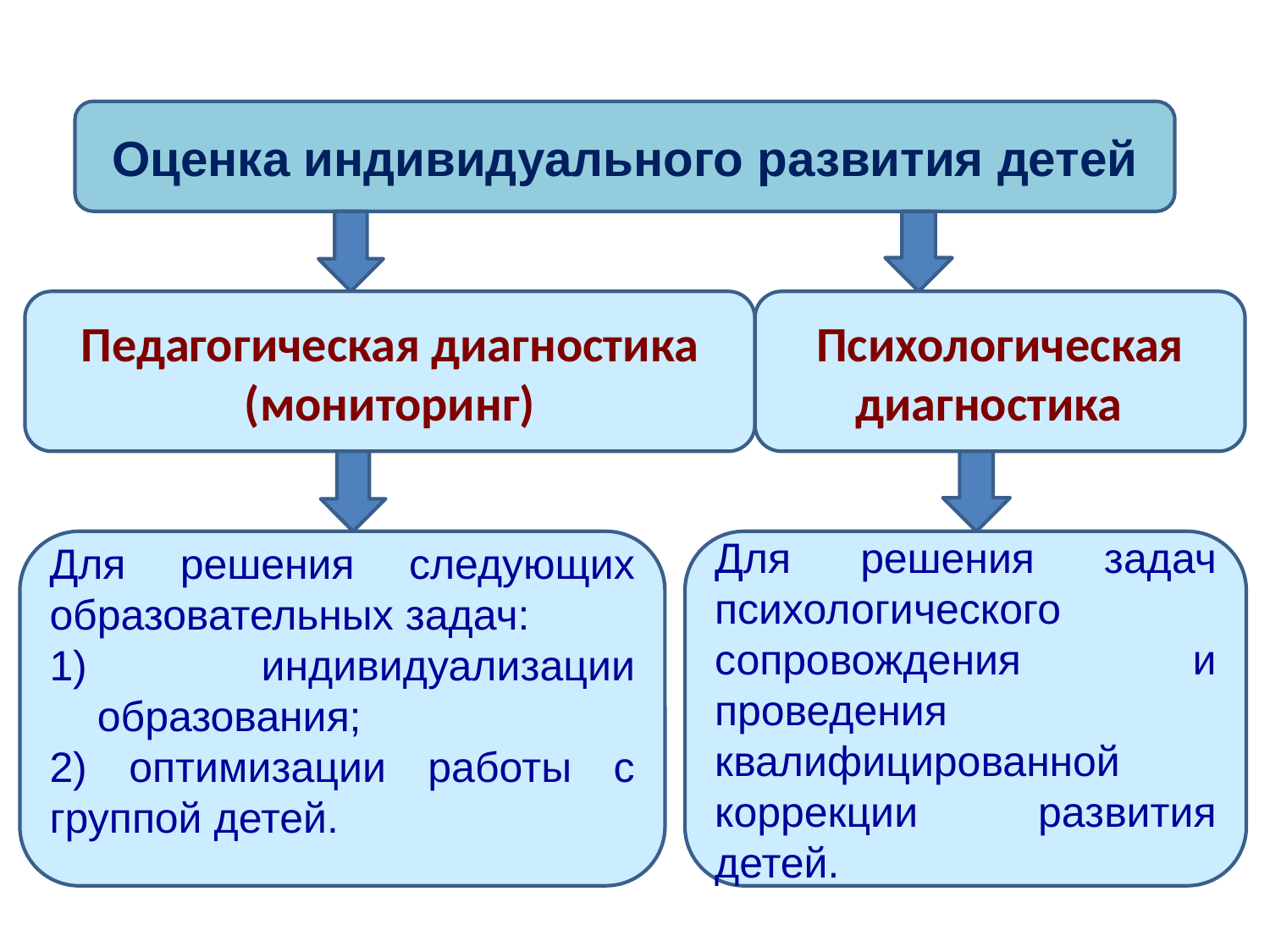

Оценка индивидуального развития детей

Педагогическая диагностика (мониторинг)
Психологическая диагностика

Для решения следующих образовательных задач:
  индивидуализации образования;
2) оптимизации работы с группой детей.

Для решения задач психологического сопровождения и проведения квалифицированной коррекции развития детей.